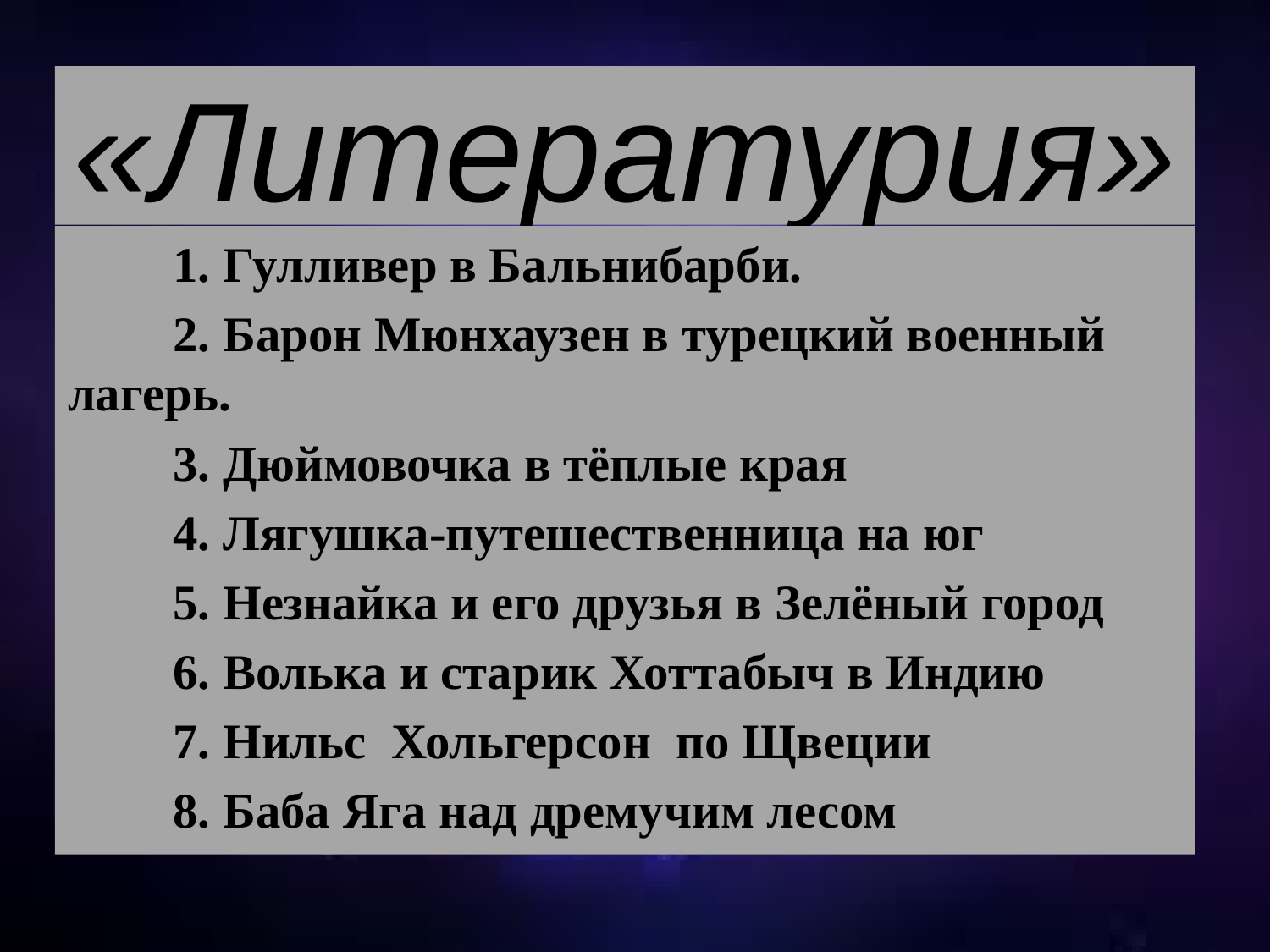

# «Литературия»
	1. Гулливер в Бальнибарби.
	2. Барон Мюнхаузен в турецкий военный лагерь.
	3. Дюймовочка в тёплые края
	4. Лягушка-путешественница на юг
	5. Незнайка и его друзья в Зелёный город
	6. Волька и старик Хоттабыч в Индию
	7. Нильс  Хольгерсон  по Щвеции
	8. Баба Яга над дремучим лесом